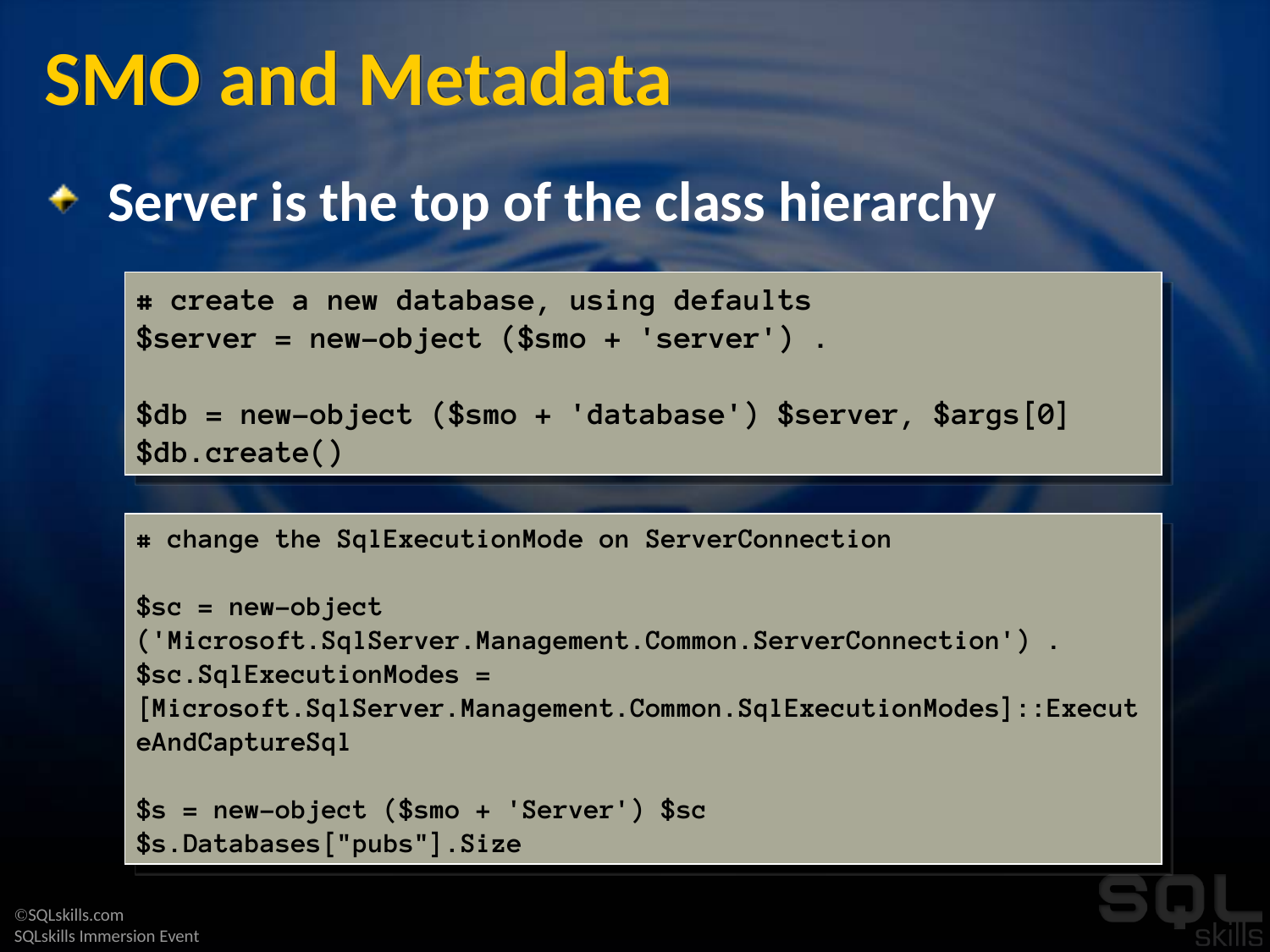

# SMO and Metadata
Server is the top of the class hierarchy
# create a new database, using defaults
$server = new-object ($smo + 'server') .

$db = new-object ($smo + 'database') $server, $args[0]
$db.create()
# change the SqlExecutionMode on ServerConnection

$sc = new-object ('Microsoft.SqlServer.Management.Common.ServerConnection') .
$sc.SqlExecutionModes = [Microsoft.SqlServer.Management.Common.SqlExecutionModes]::ExecuteAndCaptureSql

$s = new-object ($smo + 'Server') $sc
$s.Databases["pubs"].Size